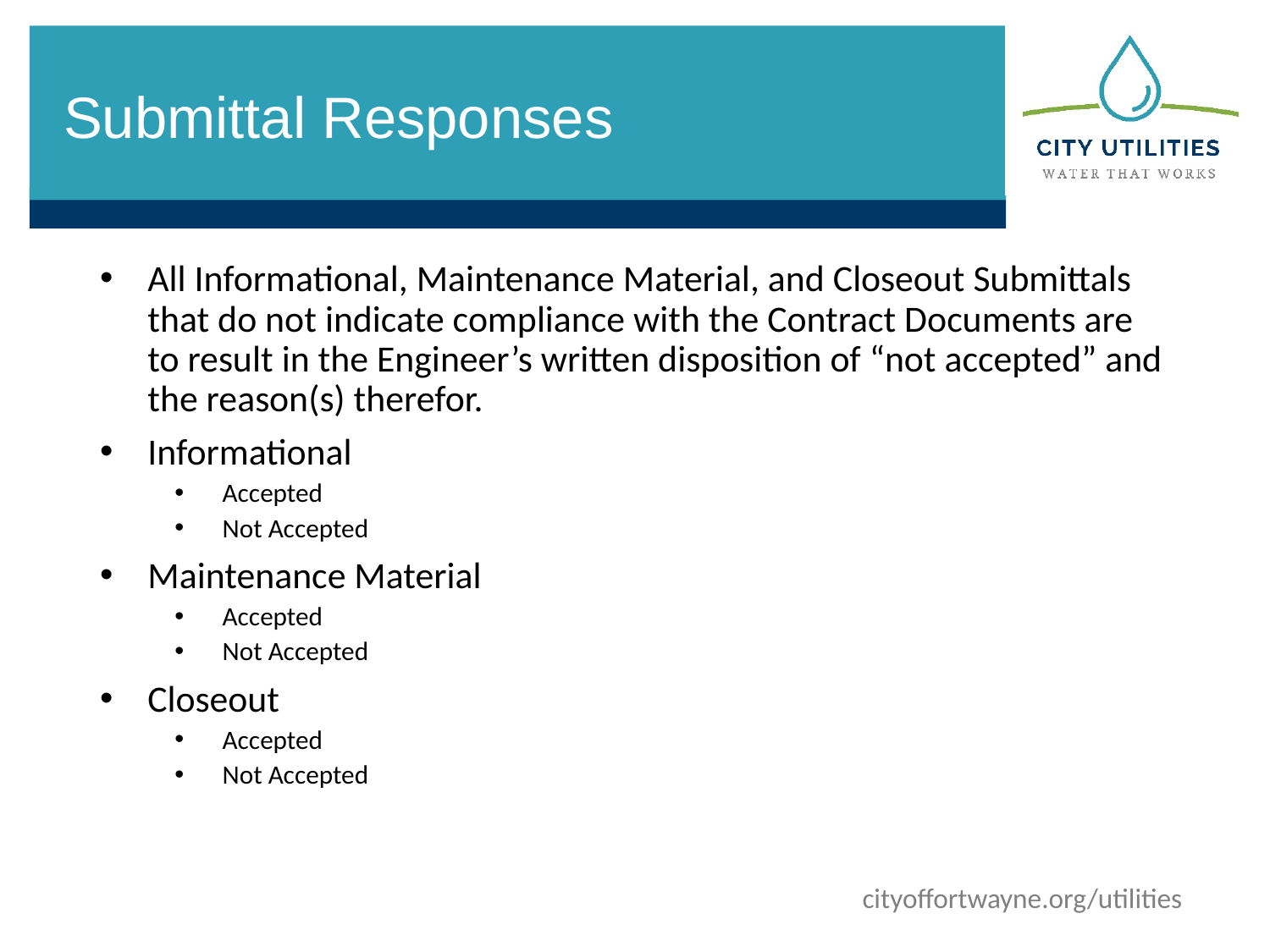

# Submittal Responses
All Informational, Maintenance Material, and Closeout Submittals that do not indicate compliance with the Contract Documents are to result in the Engineer’s written disposition of “not accepted” and the reason(s) therefor.
Informational
Accepted
Not Accepted
Maintenance Material
Accepted
Not Accepted
Closeout
Accepted
Not Accepted